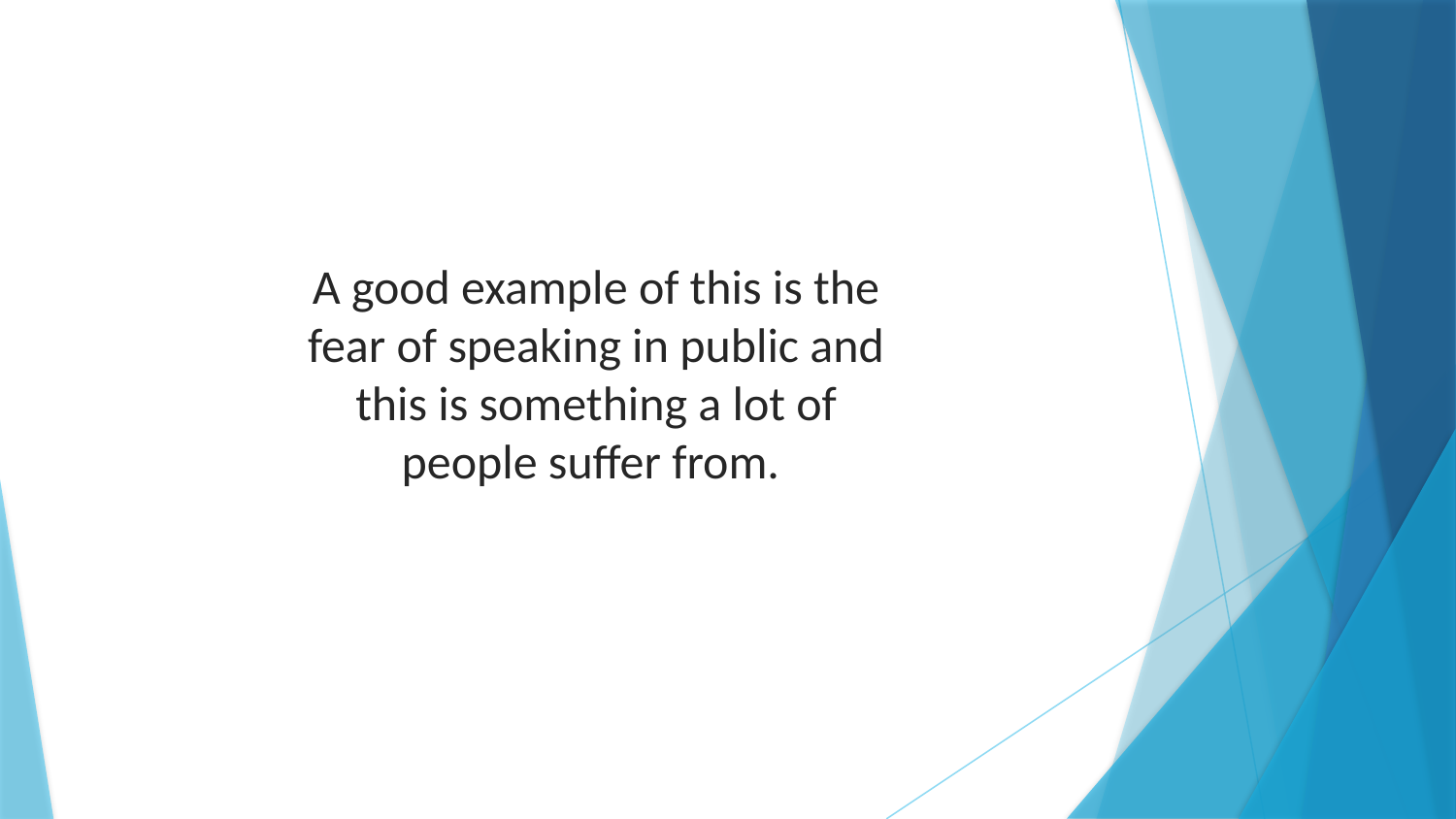

A good example of this is the fear of speaking in public and this is something a lot of people suffer from.